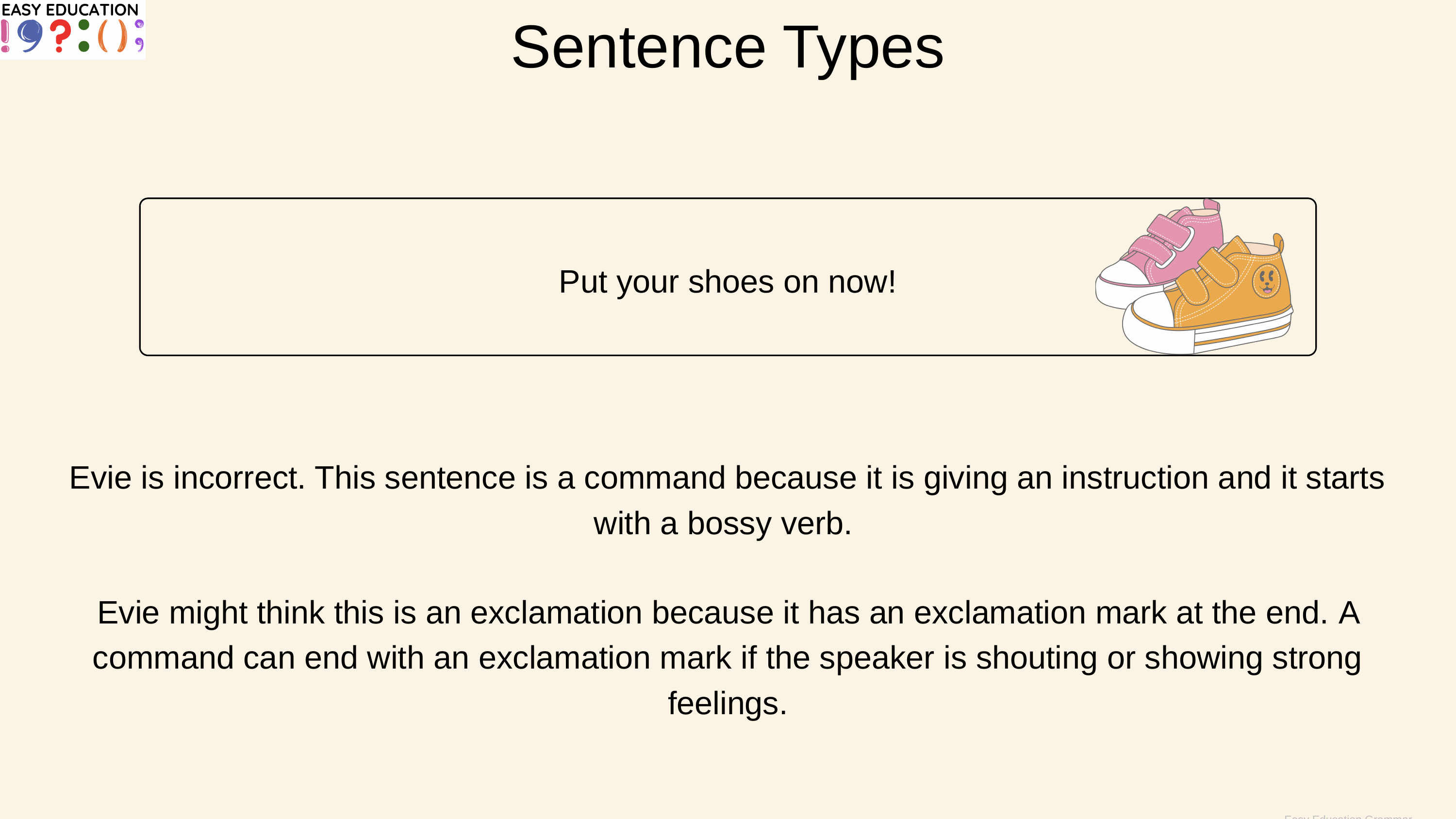

Sentence Types

Put your shoes on now!
Evie is incorrect. This sentence is a command because it is giving an instruction and it starts with a bossy verb.
Evie might think this is an exclamation because it has an exclamation mark at the end. A command can end with an exclamation mark if the speaker is shouting or showing strong feelings.